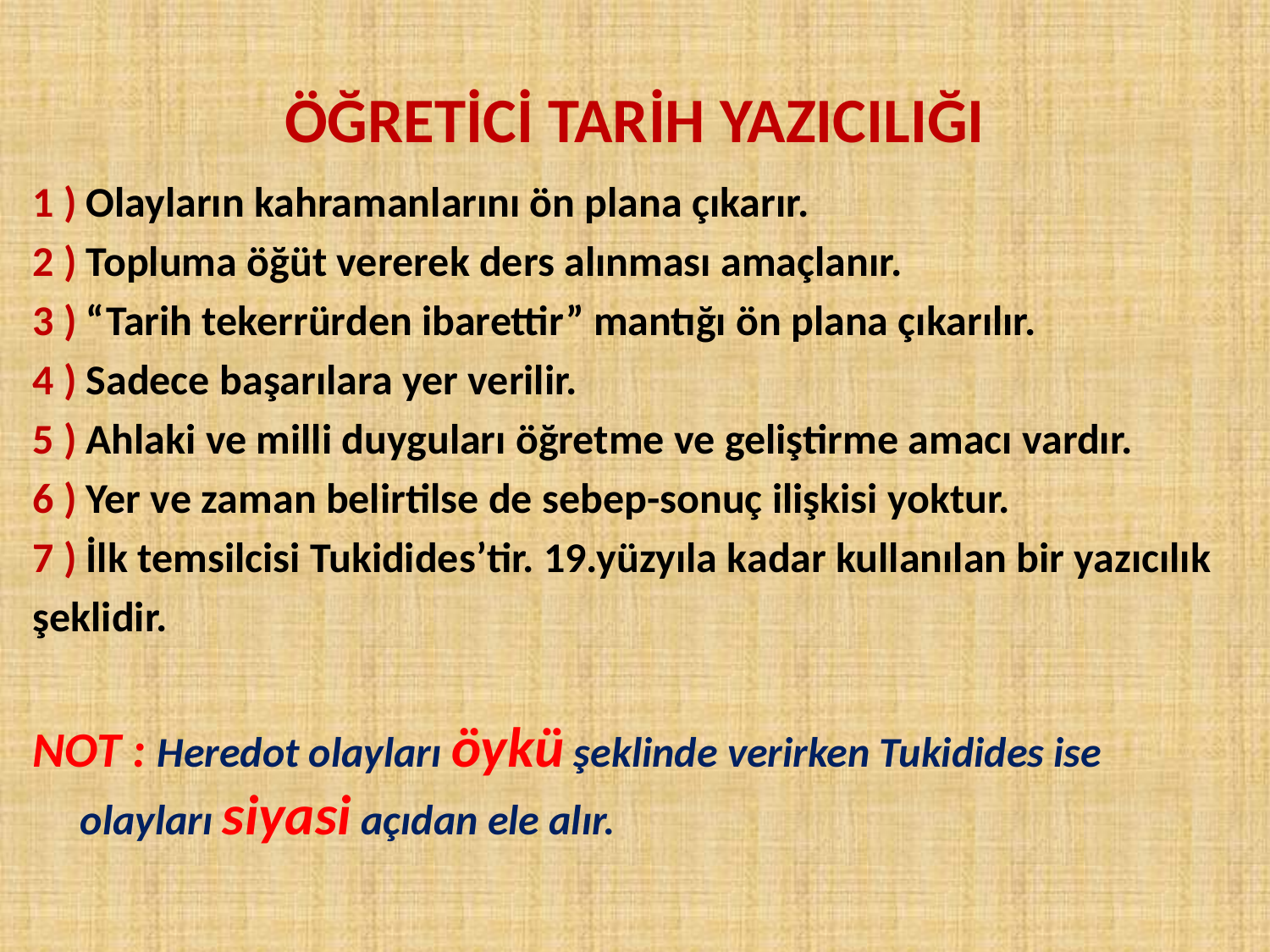

# ÖĞRETİCİ TARİH YAZICILIĞI
1 ) Olayların kahramanlarını ön plana çıkarır.
2 ) Topluma öğüt vererek ders alınması amaçlanır.
3 ) “Tarih tekerrürden ibarettir” mantığı ön plana çıkarılır.
4 ) Sadece başarılara yer verilir.
5 ) Ahlaki ve milli duyguları öğretme ve geliştirme amacı vardır.
6 ) Yer ve zaman belirtilse de sebep-sonuç ilişkisi yoktur.
7 ) İlk temsilcisi Tukidides’tir. 19.yüzyıla kadar kullanılan bir yazıcılık
şeklidir.

NOT : Heredot olayları öykü şeklinde verirken Tukidides ise olayları siyasi açıdan ele alır.